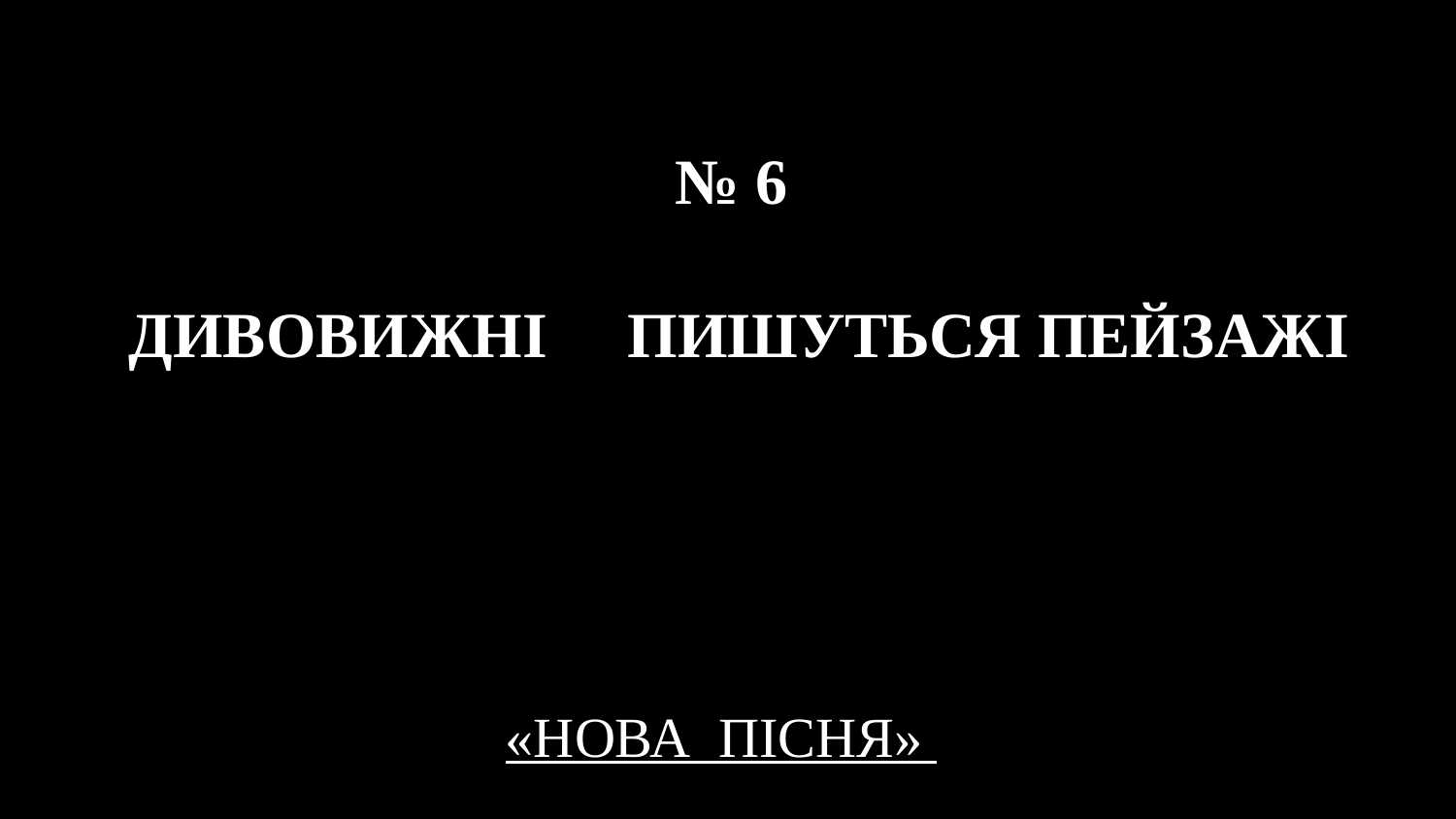

# № 6 ДИВОВИЖНІ     ПИШУТЬСЯ ПЕЙЗАЖІ
«НОВА  ПІСНЯ»